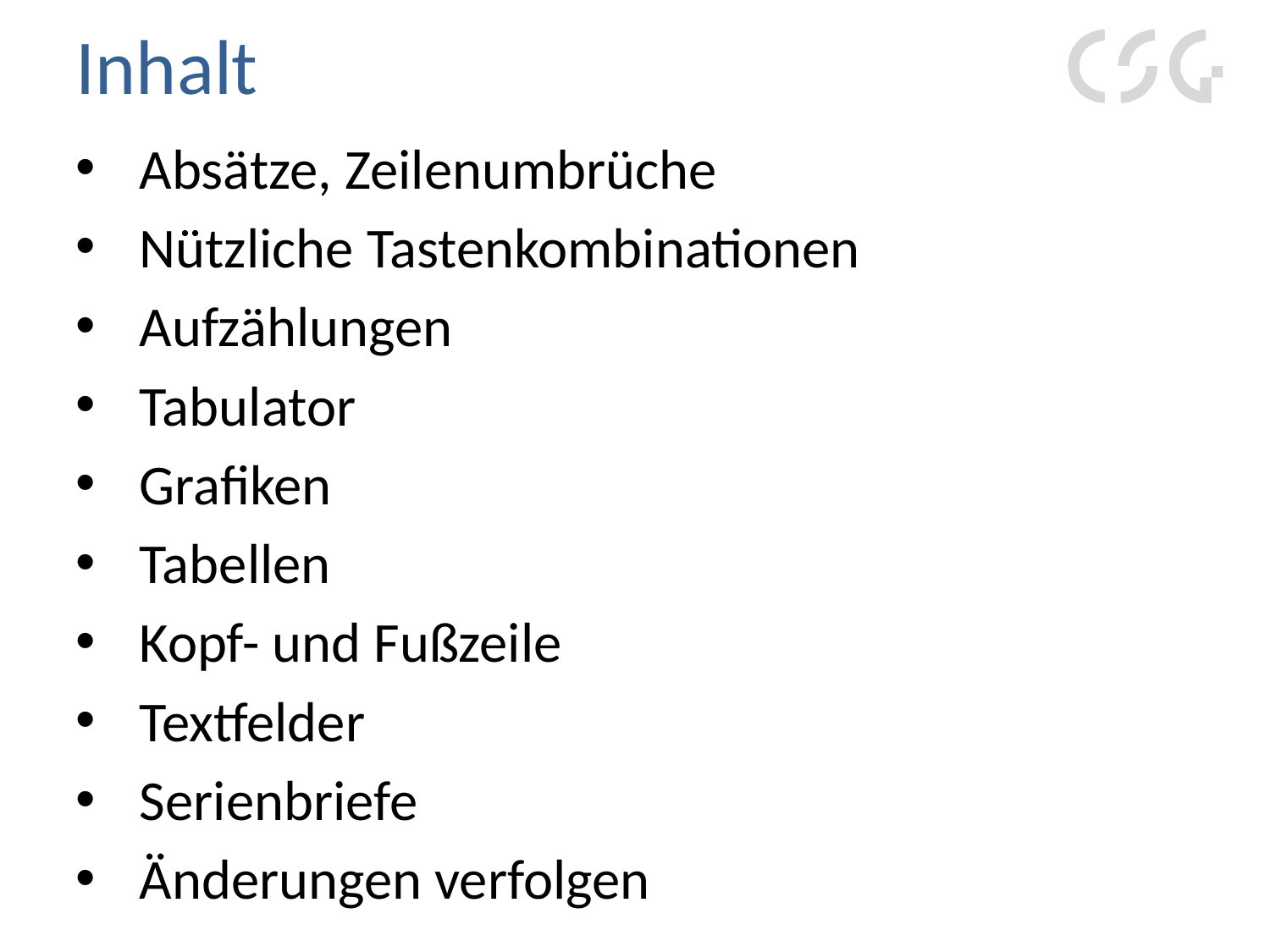

# Inhalt
Absätze, Zeilenumbrüche
Nützliche Tastenkombinationen
Aufzählungen
Tabulator
Grafiken
Tabellen
Kopf- und Fußzeile
Textfelder
Serienbriefe
Änderungen verfolgen